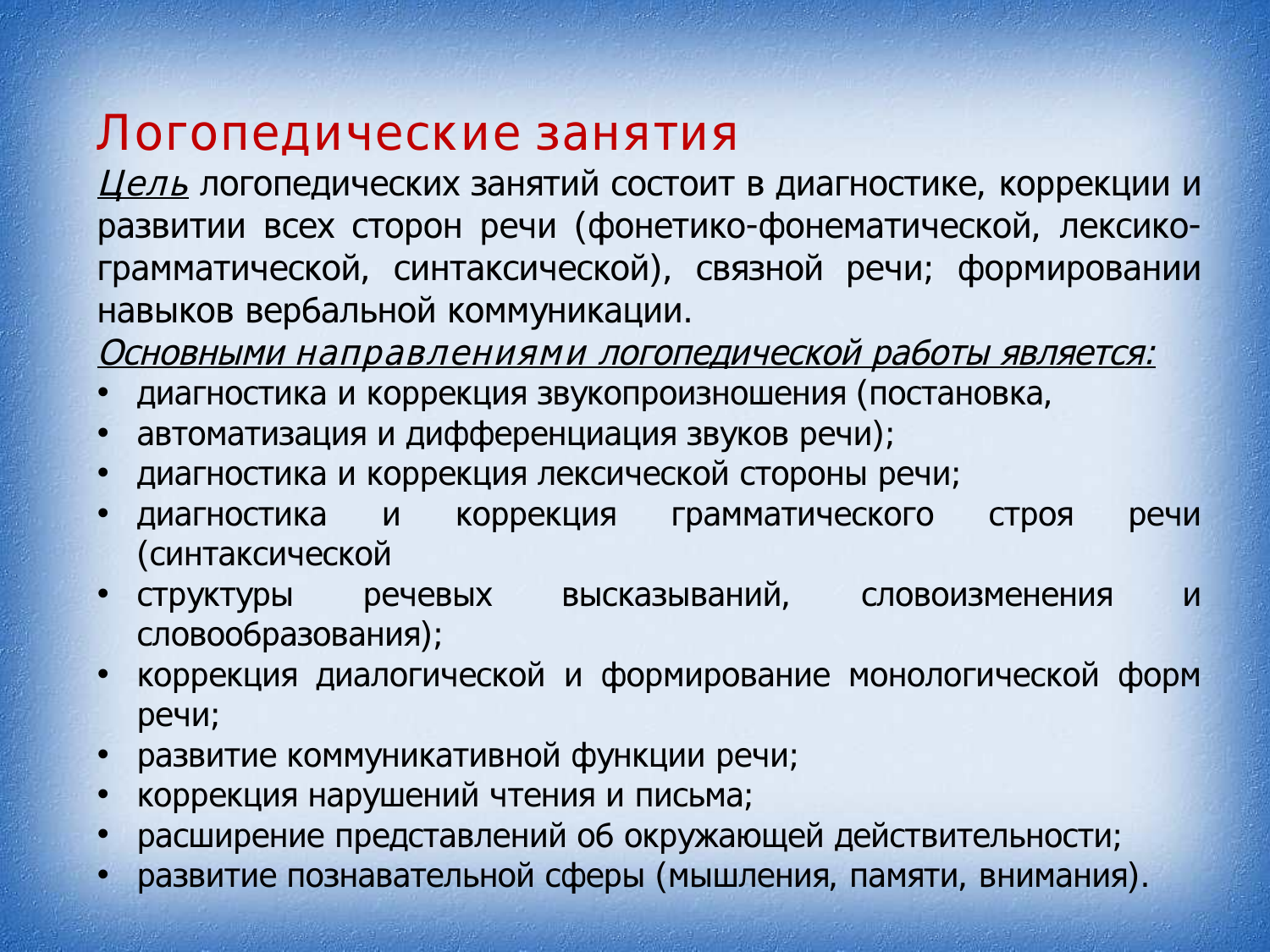

Логопедические занятия
Цель логопедических занятий состоит в диагностике, коррекции и развитии всех сторон речи (фонетико-фонематической, лексико-грамматической, синтаксической), связной речи; формировании навыков вербальной коммуникации.
Основными направлениями логопедической работы является:
диагностика и коррекция звукопроизношения (постановка,
автоматизация и дифференциация звуков речи);
диагностика и коррекция лексической стороны речи;
диагностика и коррекция грамматического строя речи (синтаксической
структуры речевых высказываний, словоизменения и словообразования);
коррекция диалогической и формирование монологической форм речи;
развитие коммуникативной функции речи;
коррекция нарушений чтения и письма;
расширение представлений об окружающей действительности;
развитие познавательной сферы (мышления, памяти, внимания).